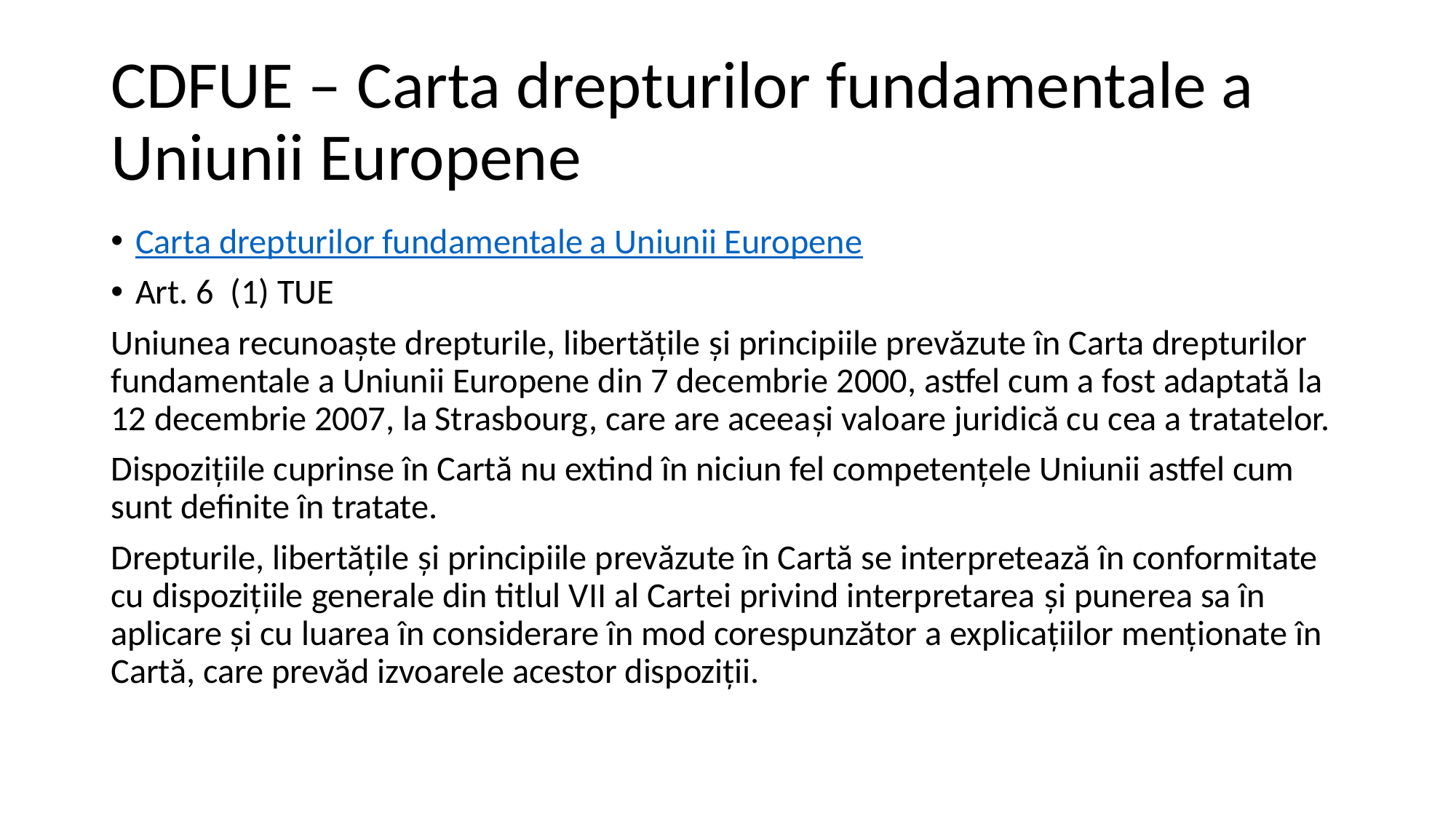

# CDFUE – Carta drepturilor fundamentale a Uniunii Europene
Carta drepturilor fundamentale a Uniunii Europene
Art. 6  (1) TUE
Uniunea recunoaște drepturile, libertățile și principiile prevăzute în Carta drepturilor fundamentale a Uniunii Europene din 7 decembrie 2000, astfel cum a fost adaptată la 12 decembrie 2007, la Strasbourg, care are aceeași valoare juridică cu cea a tratatelor.
Dispozițiile cuprinse în Cartă nu extind în niciun fel competențele Uniunii astfel cum sunt definite în tratate.
Drepturile, libertățile și principiile prevăzute în Cartă se interpretează în conformitate cu dispozițiile generale din titlul VII al Cartei privind interpretarea și punerea sa în aplicare și cu luarea în considerare în mod corespunzător a explicațiilor menționate în Cartă, care prevăd izvoarele acestor dispoziții.